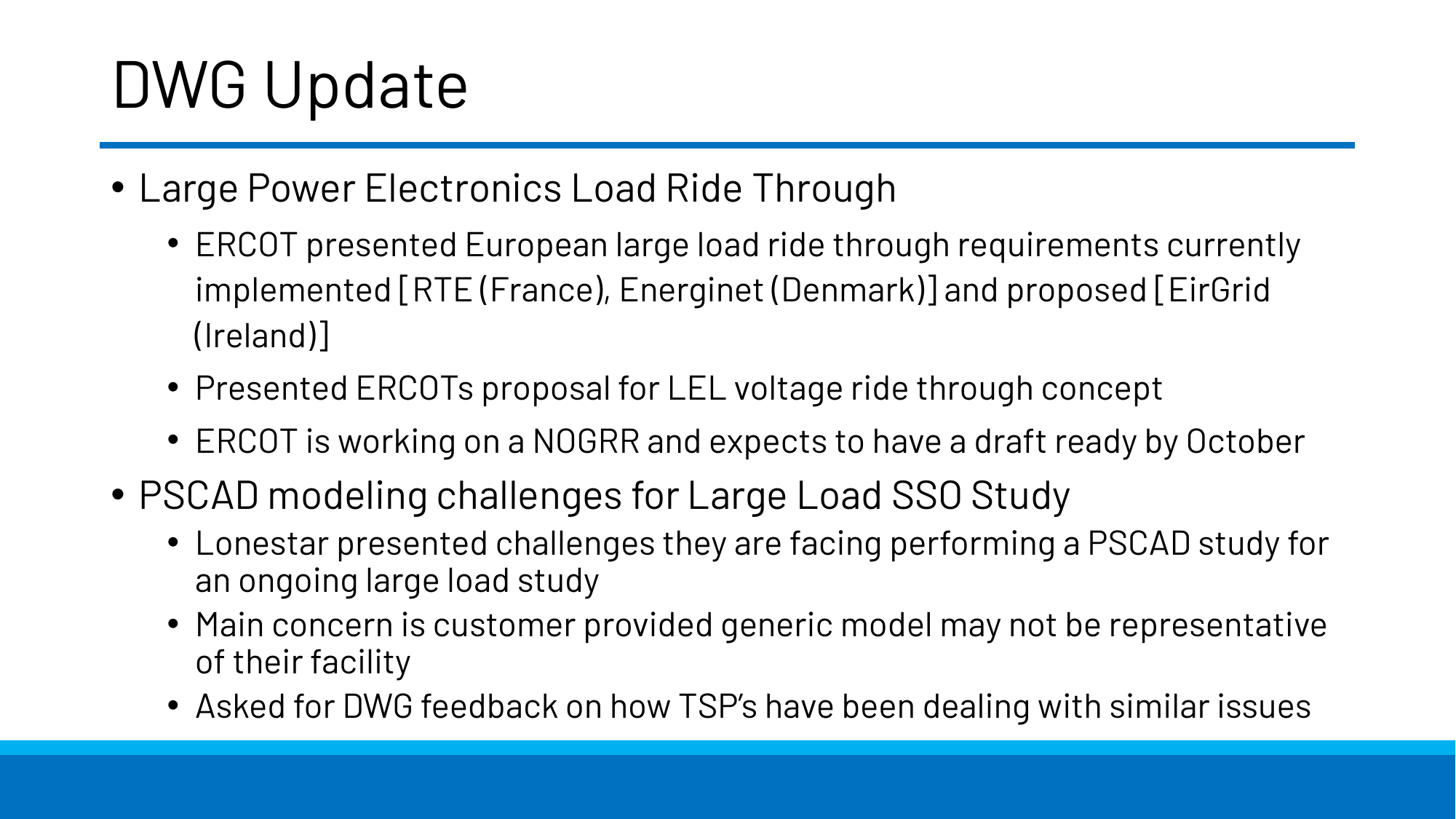

# DWG Update
Large Power Electronics Load Ride Through
ERCOT presented European large load ride through requirements currently implemented [RTE (France), Energinet (Denmark)] and proposed [EirGrid (Ireland)]
Presented ERCOTs proposal for LEL voltage ride through concept
ERCOT is working on a NOGRR and expects to have a draft ready by October
PSCAD modeling challenges for Large Load SSO Study
Lonestar presented challenges they are facing performing a PSCAD study for an ongoing large load study
Main concern is customer provided generic model may not be representative of their facility
Asked for DWG feedback on how TSP’s have been dealing with similar issues